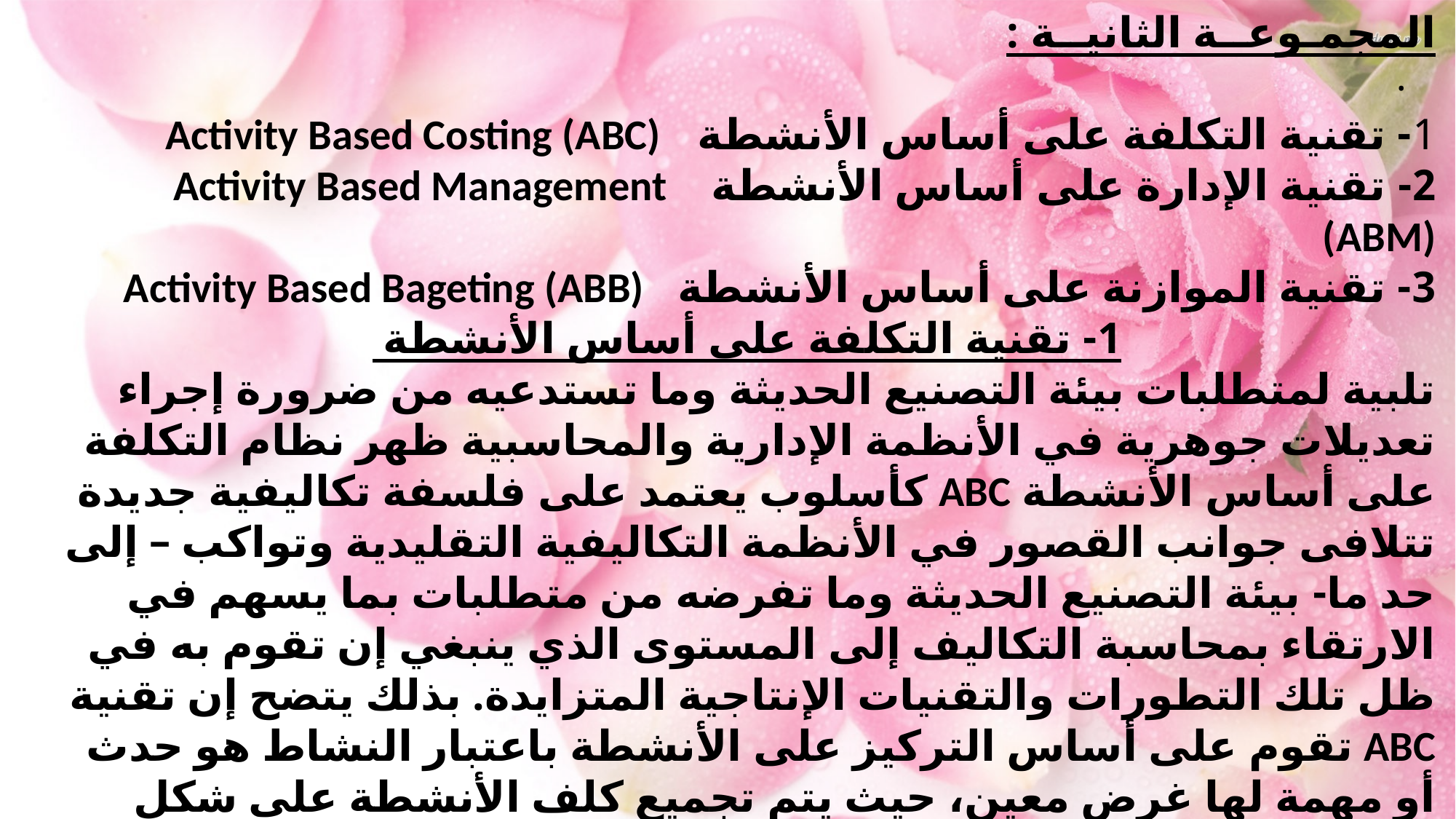

المجمـوعــة الثانيــة :

1- تقنية التكلفة على أساس الأنشطة		 Activity Based Costing (ABC)
2- تقنية الإدارة على أساس الأنشطة	    Activity Based Management (ABM)
3- تقنية الموازنة على أساس الأنشطة 	  Activity Based Bageting (ABB)
1- تقنية التكلفة على أساس الأنشطة
تلبية لمتطلبات بيئة التصنيع الحديثة وما تستدعيه من ضرورة إجراء تعديلات جوهرية في الأنظمة الإدارية والمحاسبية ظهر نظام التكلفة على أساس الأنشطة ABC كأسلوب يعتمد على فلسفة تكاليفية جديدة تتلافى جوانب القصور في الأنظمة التكاليفية التقليدية وتواكب – إلى حد ما- بيئة التصنيع الحديثة وما تفرضه من متطلبات بما يسهم في الارتقاء بمحاسبة التكاليف إلى المستوى الذي ينبغي إن تقوم به في ظل تلك التطورات والتقنيات الإنتاجية المتزايدة. بذلك يتضح إن تقنية ABC تقوم على أساس التركيز على الأنشطة باعتبار النشاط هو حدث أو مهمة لها غرض معين، حيث يتم تجميع كلف الأنشطة على شكل مجمعات تسمى مجمعات الكلف (Cost Pools) وذلك عن طريق موجهات الكلف بحيث يكون موجه كلفة لكل نشاط ومن ثم تخصيص كلف الأنشطة على المنتجات وفقاً لمسببات التكلفة بالاعتماد على معيار السبب / الأثر الذي يهدف إلى تحقيق أكبر قدر من العدالة في تخصيص التكاليف وأكبر قدر من الدقة في التخصيص .
.